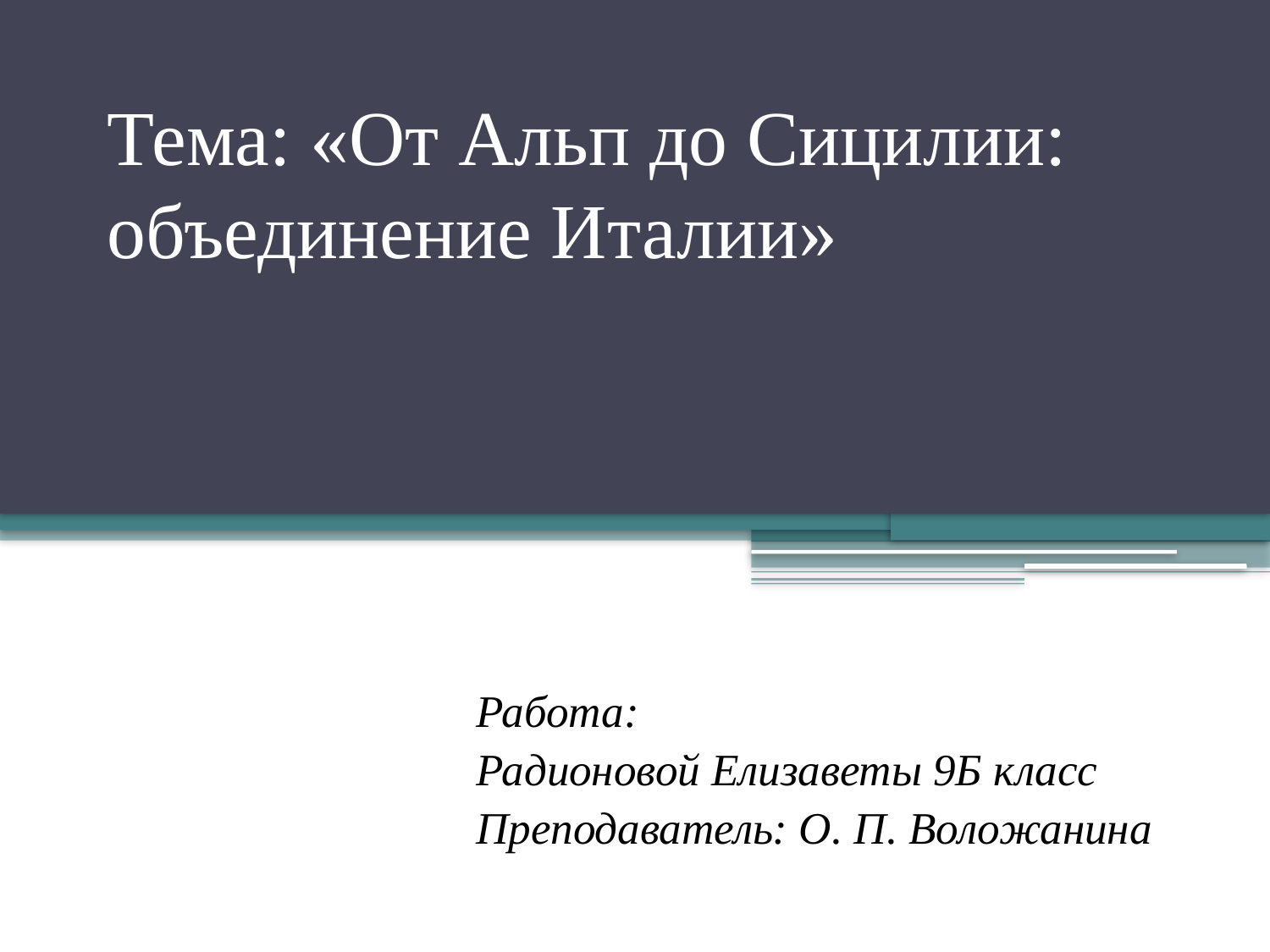

# Тема: «От Альп до Сицилии: объединение Италии»
Работа:
Радионовой Елизаветы 9Б класс
Преподаватель: О. П. Воложанина